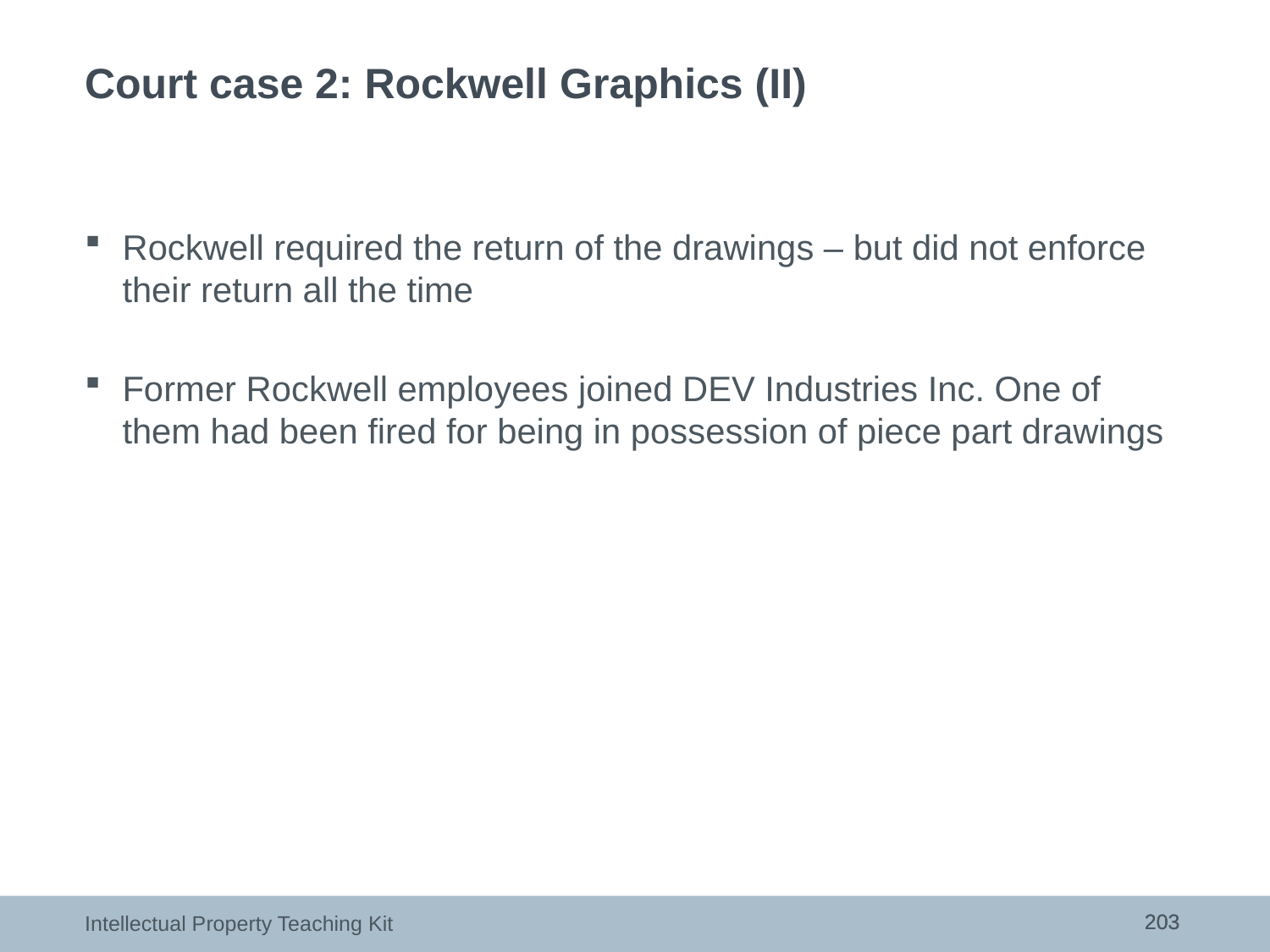

# Court case 2: Rockwell Graphics (II)
Rockwell required the return of the drawings – but did not enforce their return all the time

Former Rockwell employees joined DEV Industries Inc. One of them had been fired for being in possession of piece part drawings

203
203
Intellectual Property Teaching Kit